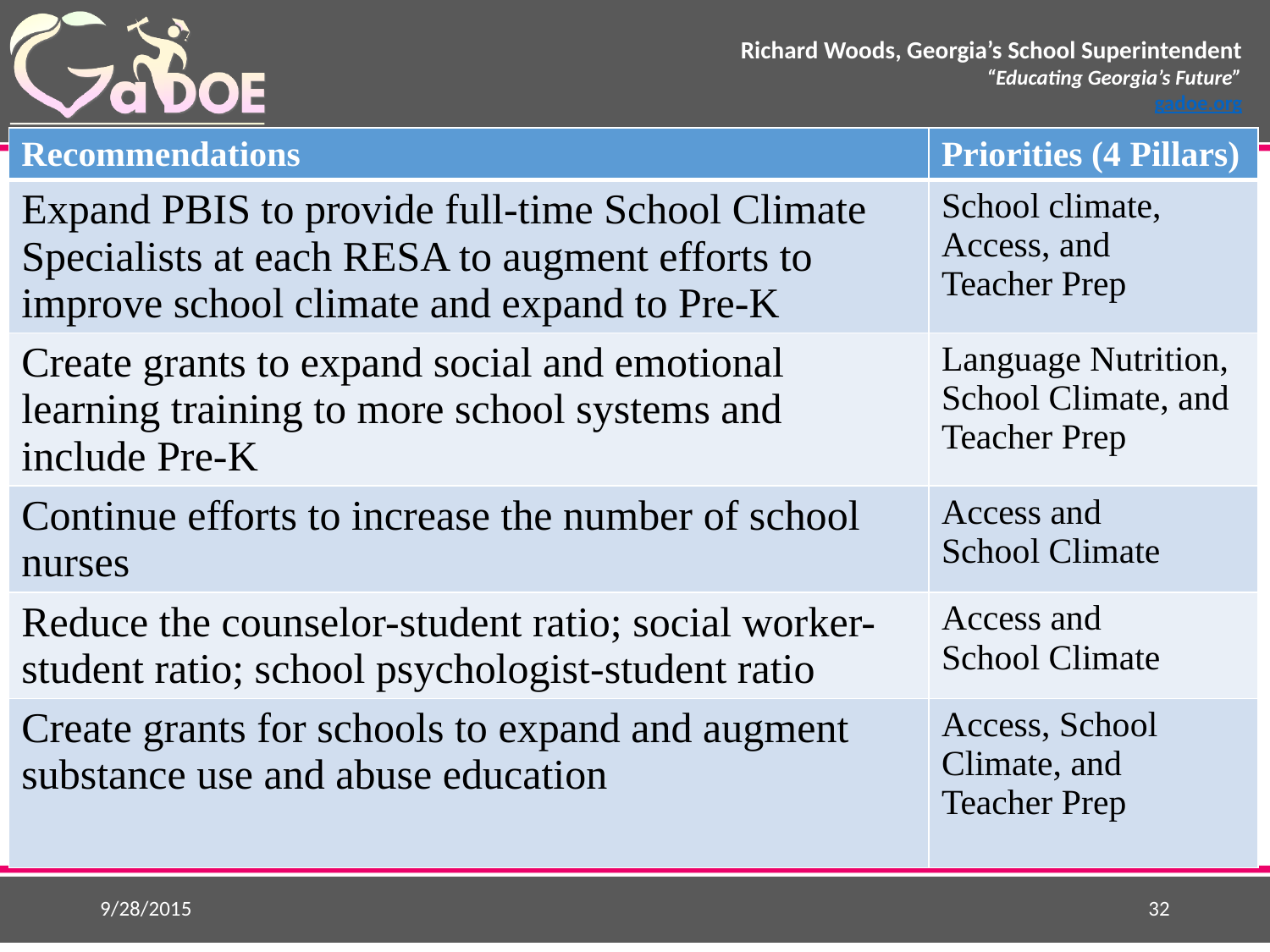

| Recommendations | Priorities (4 Pillars) |
| --- | --- |
| Expand PBIS to provide full-time School Climate Specialists at each RESA to augment efforts to improve school climate and expand to Pre-K | School climate, Access, and Teacher Prep |
| Create grants to expand social and emotional learning training to more school systems and include Pre-K | Language Nutrition, School Climate, and Teacher Prep |
| Continue efforts to increase the number of school nurses | Access and School Climate |
| Reduce the counselor-student ratio; social worker-student ratio; school psychologist-student ratio | Access and School Climate |
| Create grants for schools to expand and augment substance use and abuse education | Access, School Climate, and Teacher Prep |
9/28/2015
32